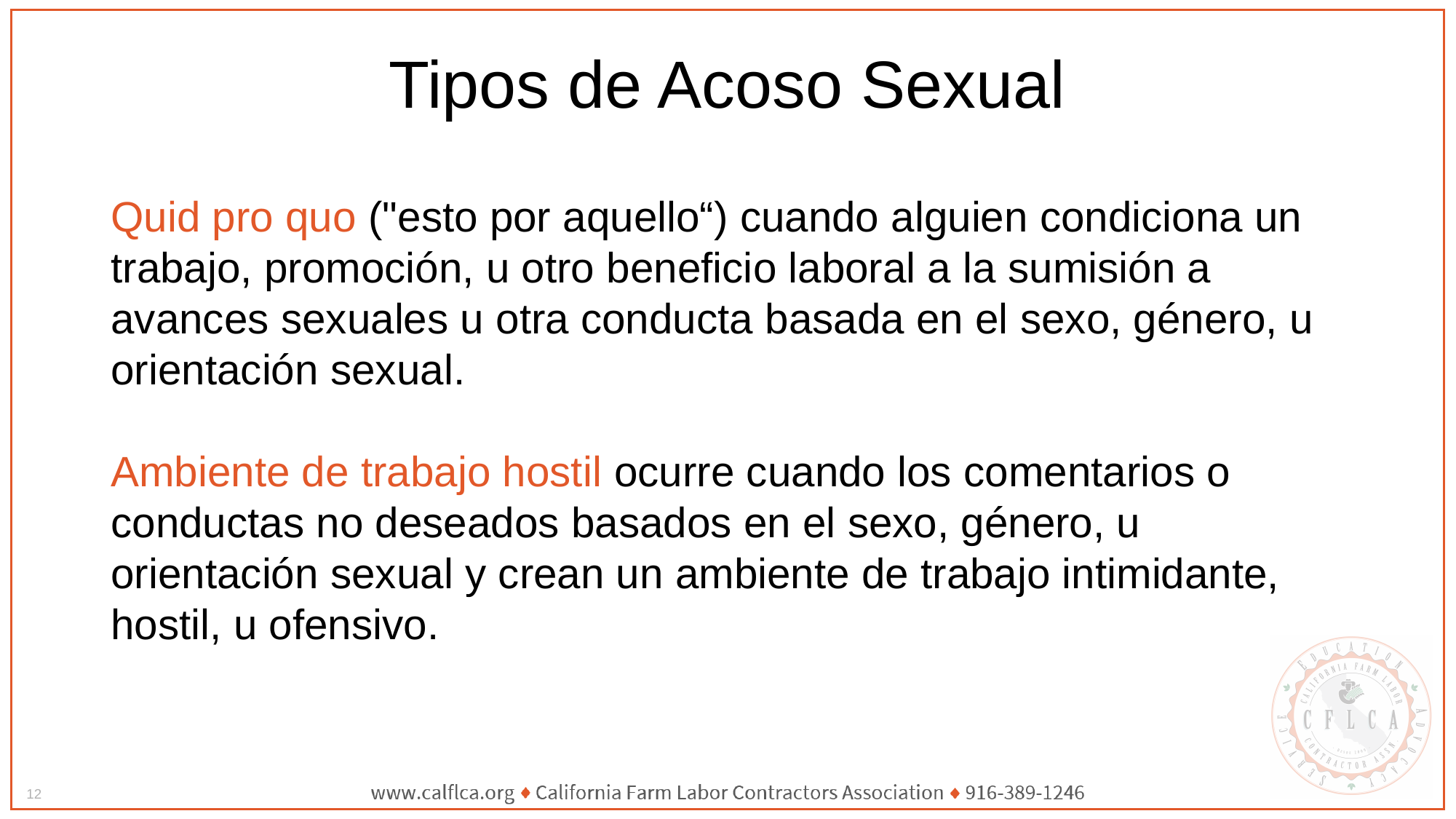

# Tipos de Acoso Sexual
Quid pro quo ("esto por aquello“) cuando alguien condiciona un trabajo, promoción, u otro beneficio laboral a la sumisión a avances sexuales u otra conducta basada en el sexo, género, u orientación sexual.

Ambiente de trabajo hostil ocurre cuando los comentarios o conductas no deseados basados en el sexo, género, u orientación sexual y crean un ambiente de trabajo intimidante, hostil, u ofensivo.
12